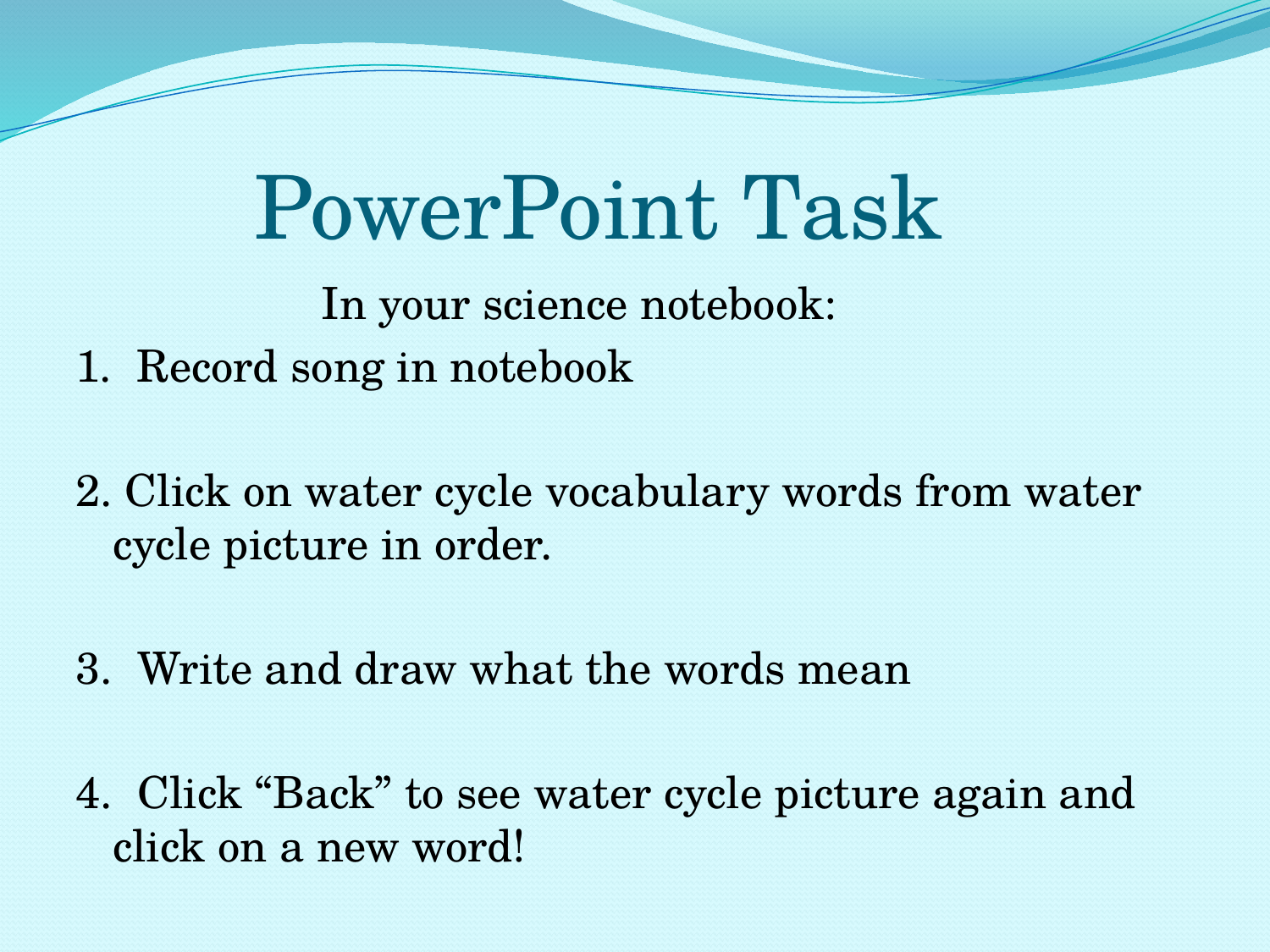

# PowerPoint Task
                    In your science notebook:
1.  Record song in notebook

2. Click on water cycle vocabulary words from water   cycle picture in order.

3.  Write and draw what the words mean

4.  Click “Back” to see water cycle picture again and click on a new word!